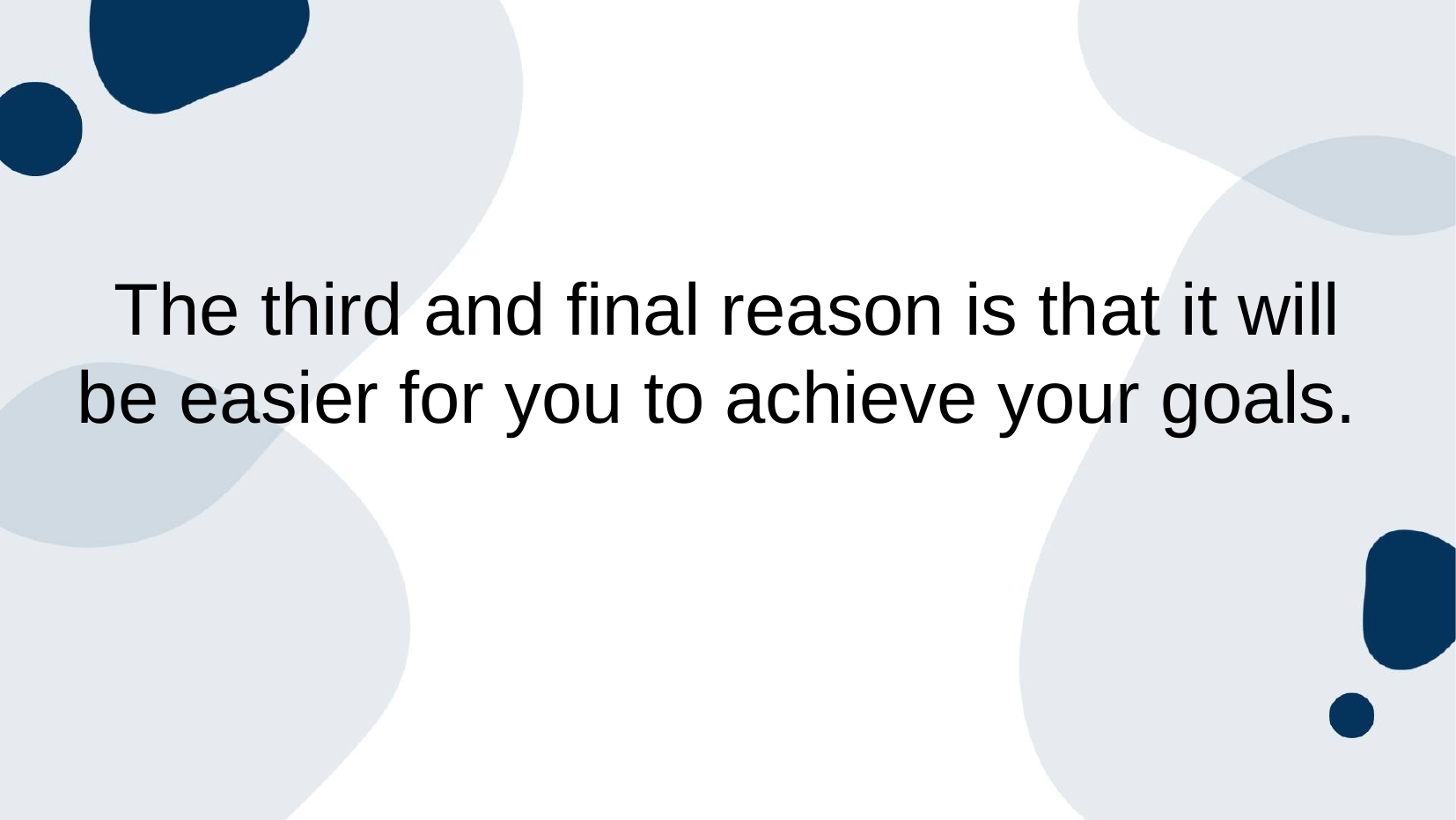

# The third and final reason is that it will be easier for you to achieve your goals.